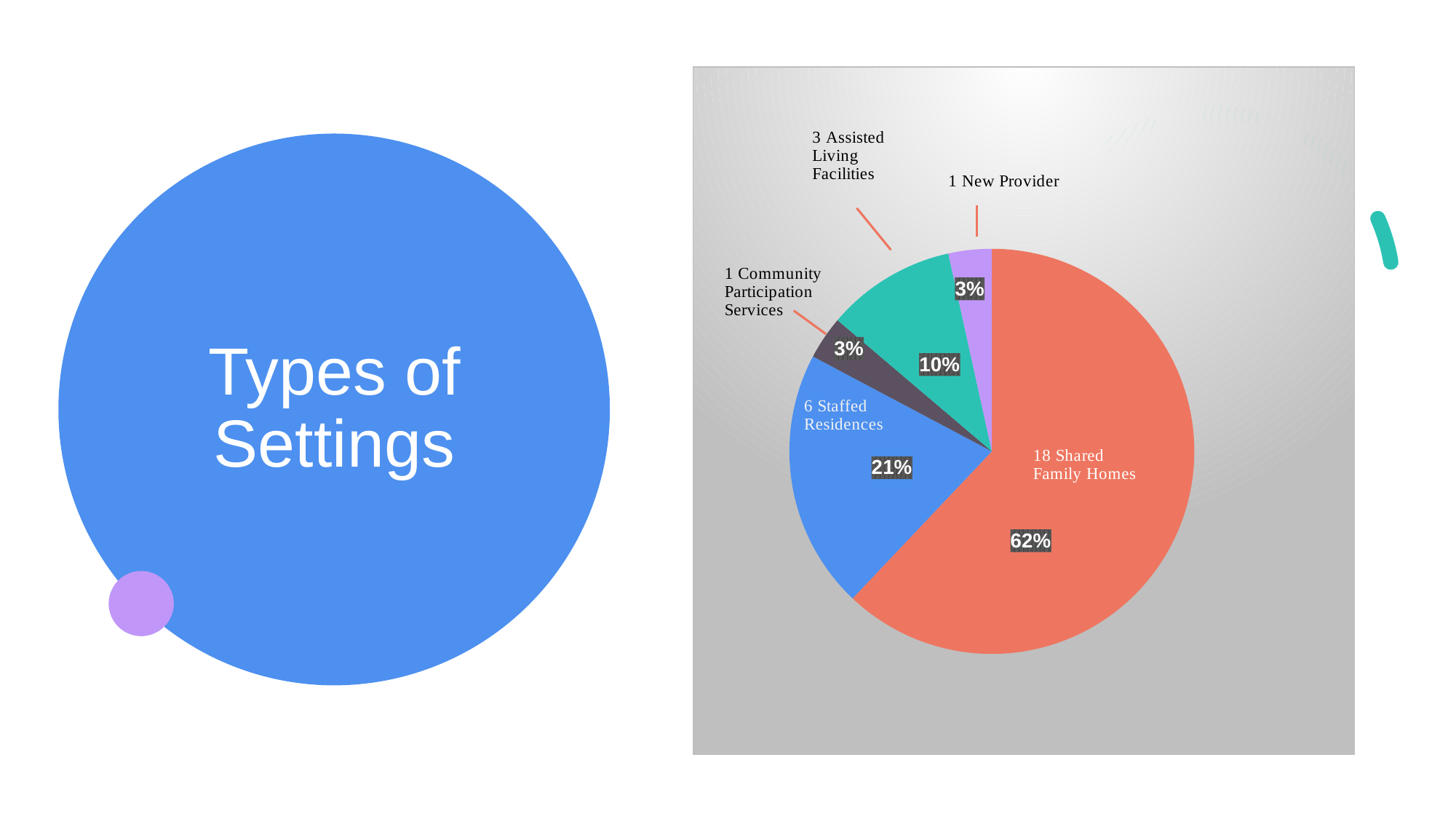

### Chart

| Category | Types of Locations |
|---|---|
# Types of Settings